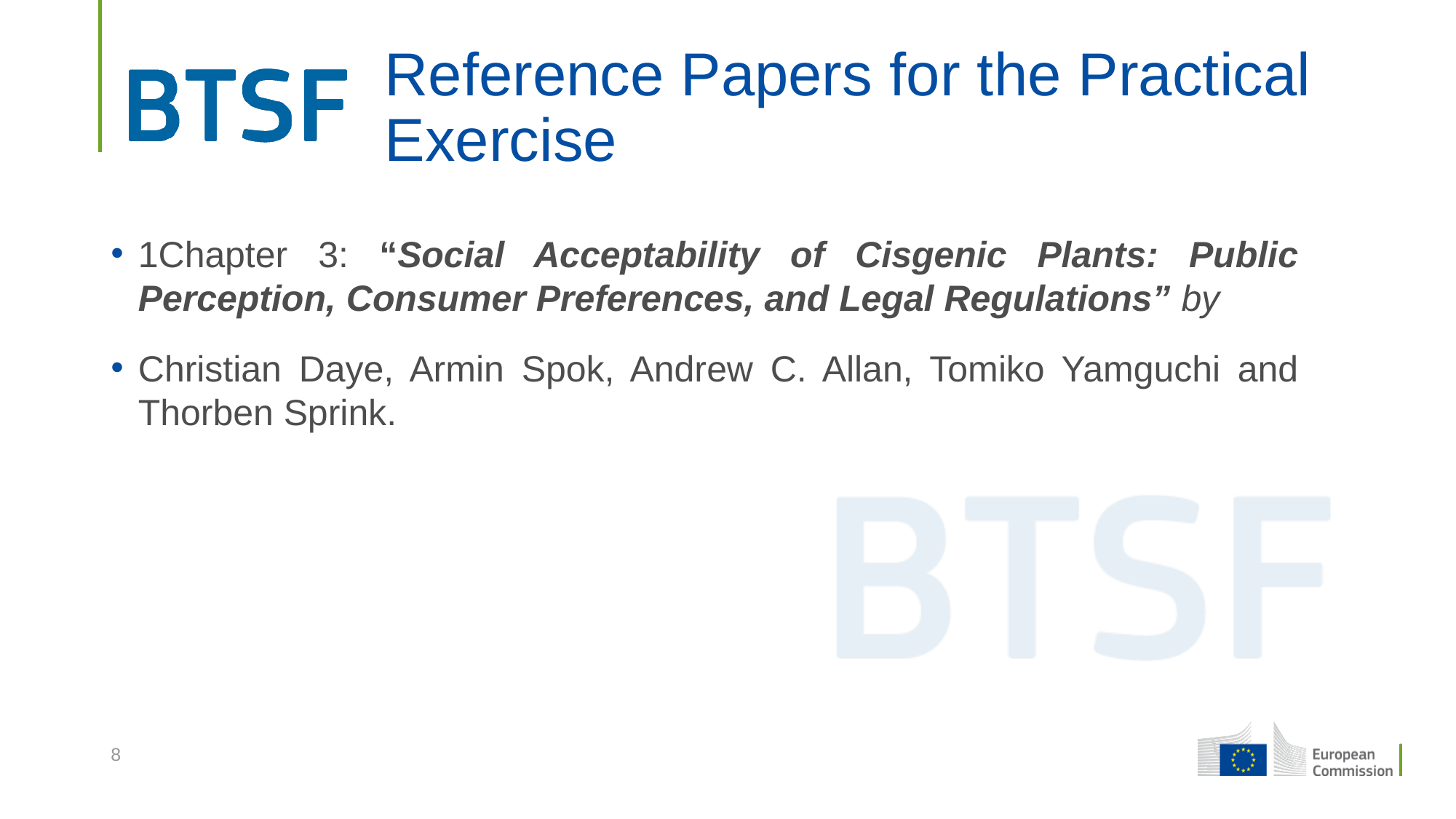

# Reference Papers for the Practical Exercise
1Chapter 3: “Social Acceptability of Cisgenic Plants: Public Perception, Consumer Preferences, and Legal Regulations” by
Christian Daye, Armin Spok, Andrew C. Allan, Tomiko Yamguchi and Thorben Sprink.
8